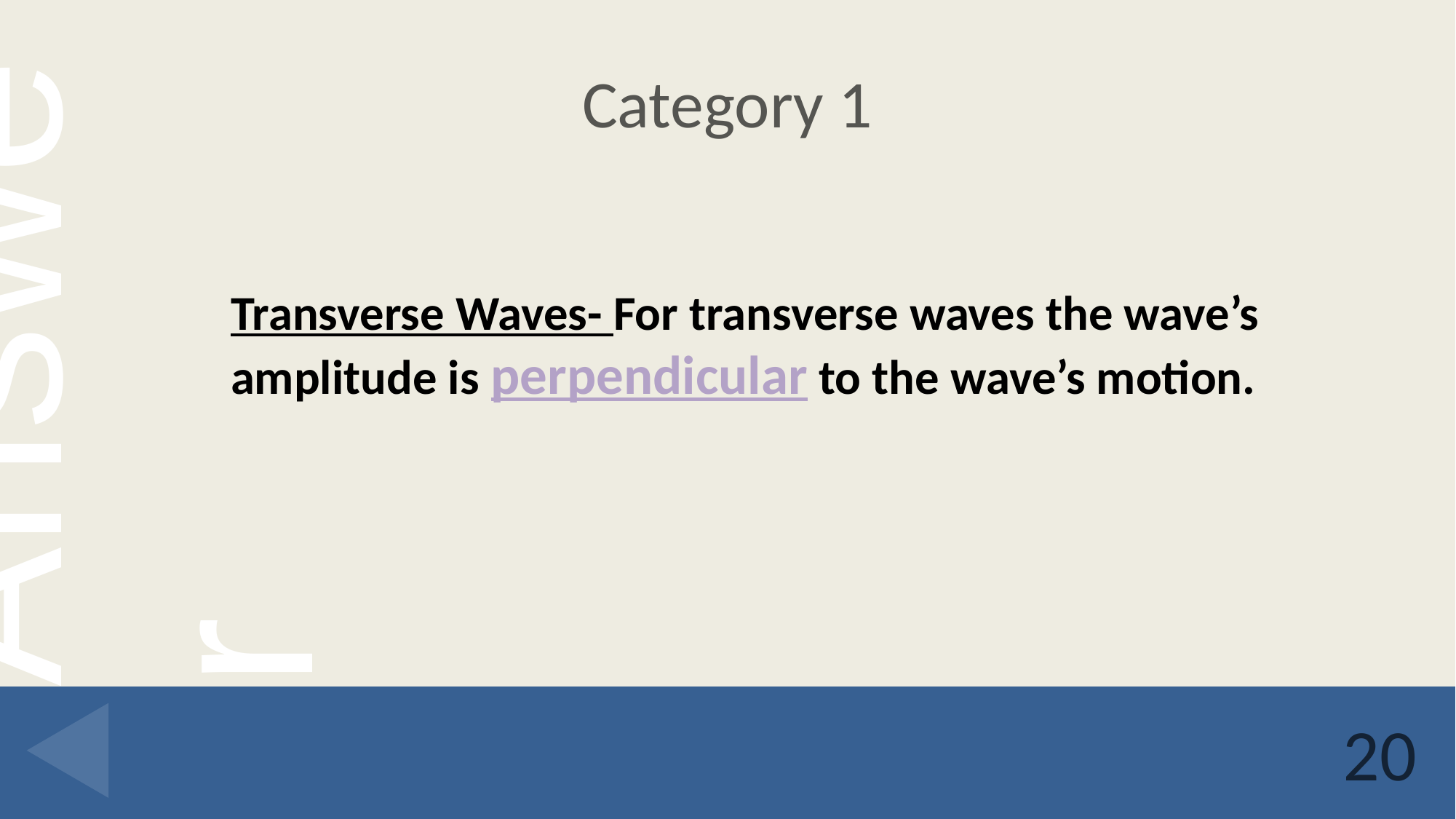

# Category 1
Transverse Waves- For transverse waves the wave’s amplitude is perpendicular to the wave’s motion.
20